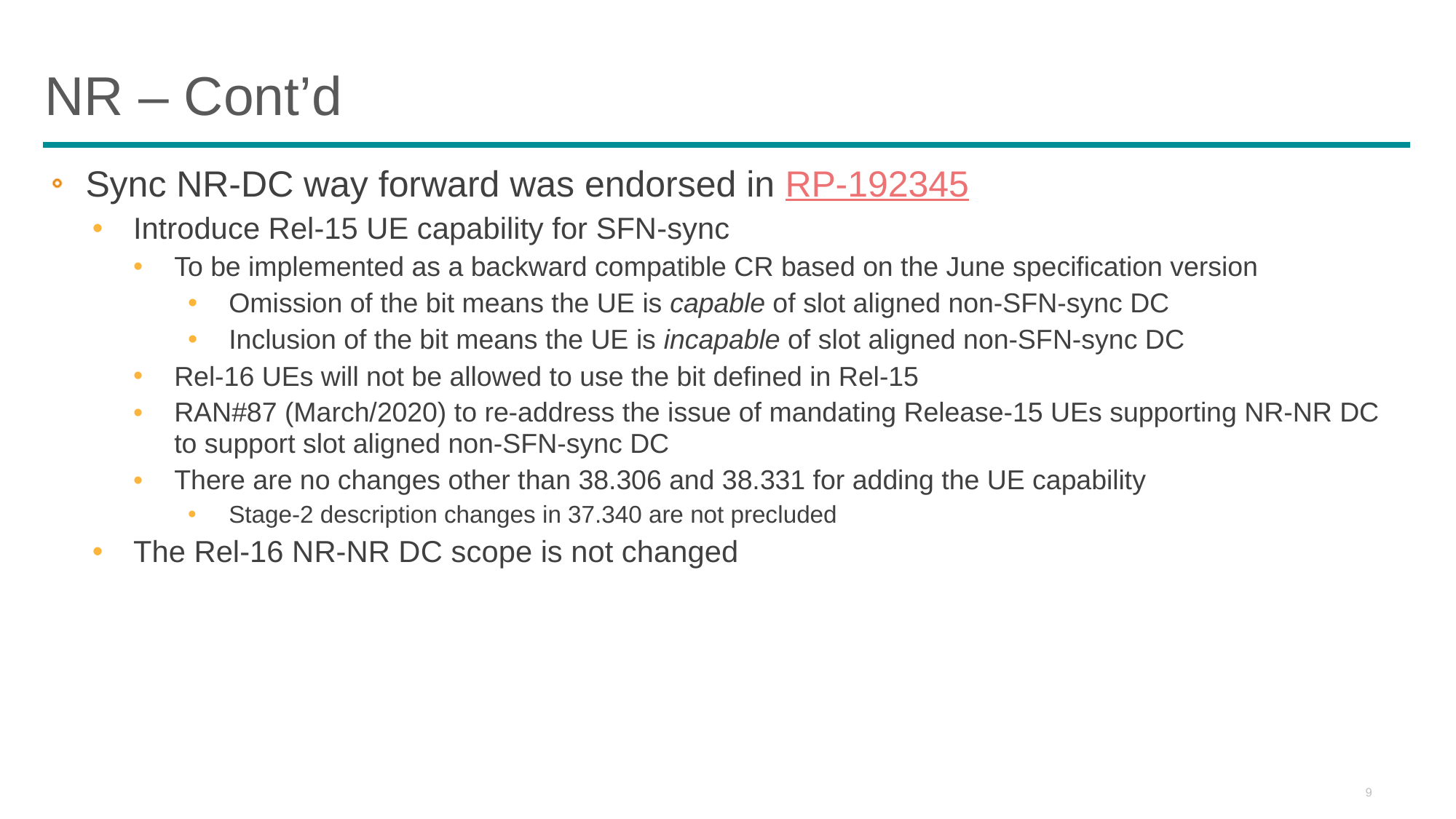

# NR – Cont’d
Sync NR-DC way forward was endorsed in RP-192345
Introduce Rel-15 UE capability for SFN-sync
To be implemented as a backward compatible CR based on the June specification version
Omission of the bit means the UE is capable of slot aligned non-SFN-sync DC
Inclusion of the bit means the UE is incapable of slot aligned non-SFN-sync DC
Rel-16 UEs will not be allowed to use the bit defined in Rel-15
RAN#87 (March/2020) to re-address the issue of mandating Release-15 UEs supporting NR-NR DC to support slot aligned non-SFN-sync DC
There are no changes other than 38.306 and 38.331 for adding the UE capability
Stage-2 description changes in 37.340 are not precluded
The Rel-16 NR-NR DC scope is not changed